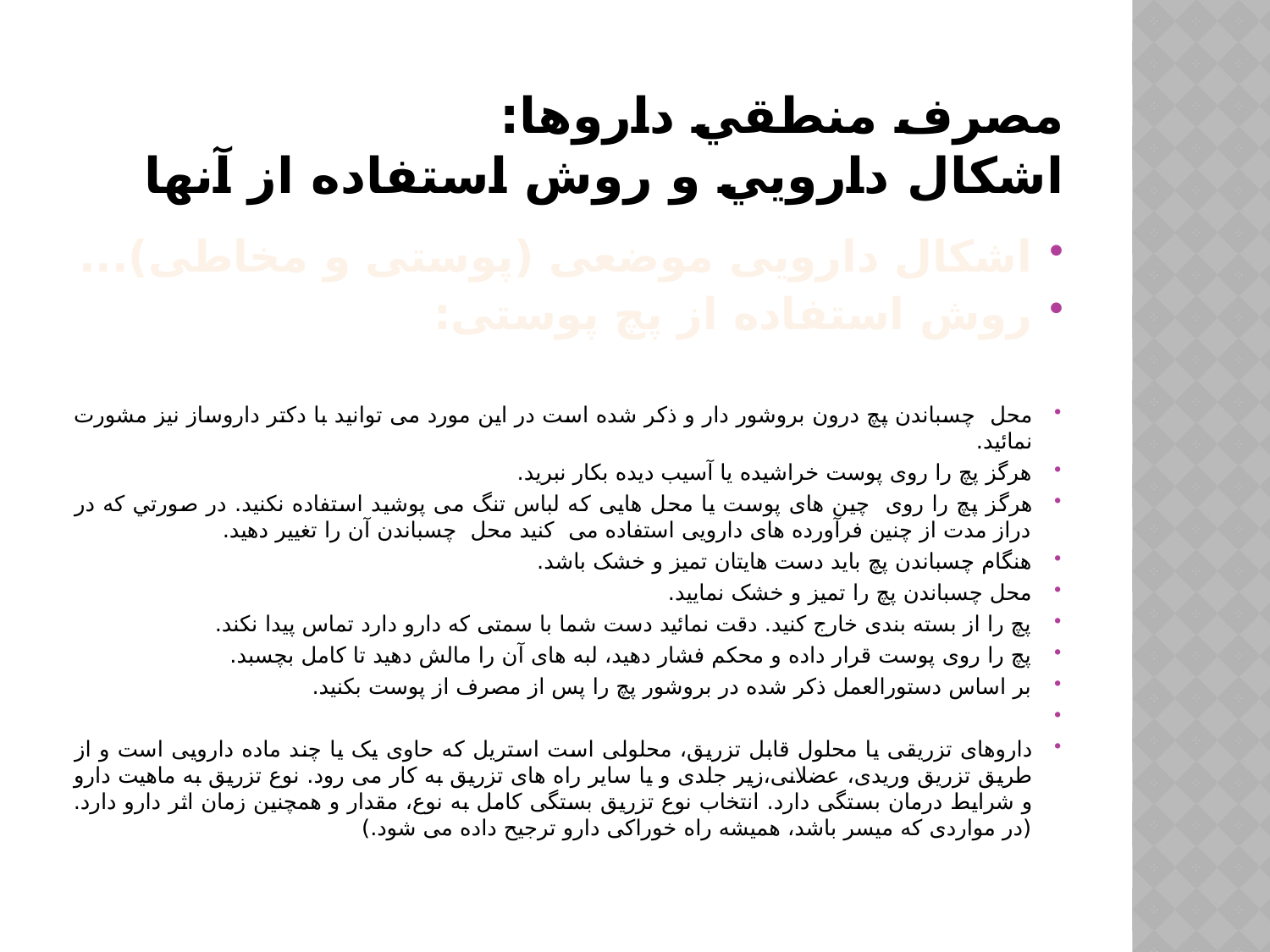

# مصرف منطقي داروها: اشكال دارويي و روش استفاده از آنها
اشکال دارویی موضعی (پوستی و مخاطی)...
روش استفاده از پچ پوستی:

محل  چسباندن پچ درون بروشور دار و ذکر شده است در این مورد می توانید با دکتر داروساز نیز مشورت نمائید.
هرگز پچ را روی پوست خراشیده یا آسیب دیده بکار نبرید.
هرگز پچ را روی  چین های پوست یا محل هایی که لباس تنگ می پوشید استفاده نکنید. در صورتي که در دراز مدت از چنین فرآورده های دارویی استفاده می  کنید محل  چسباندن آن را تغییر دهید.
هنگام چسباندن پچ باید دست هایتان تمیز و خشک باشد.
محل چسباندن پچ را تمیز و خشک نمایید.
پچ را از بسته بندی خارج کنید. دقت نمائید دست شما با سمتی که دارو دارد تماس پیدا نکند.
پچ را روی پوست قرار داده و محکم فشار دهید، لبه های آن را مالش دهید تا کامل بچسبد.
بر اساس دستورالعمل ذکر شده در بروشور پچ را پس از مصرف از پوست بکنید.

داروهای تزریقی یا محلول قابل تزریق، محلولی است استریل که حاوی یک یا چند ماده دارویی است و از طریق تزریق وریدی، عضلانی،زیر جلدی و یا سایر راه های تزریق به کار می رود. نوع تزریق به ماهیت دارو و شرایط درمان بستگی دارد. انتخاب نوع تزریق بستگی کامل به نوع، مقدار و همچنین زمان اثر دارو دارد.(در مواردی که میسر باشد، همیشه راه خوراکی دارو ترجیح داده می شود.)